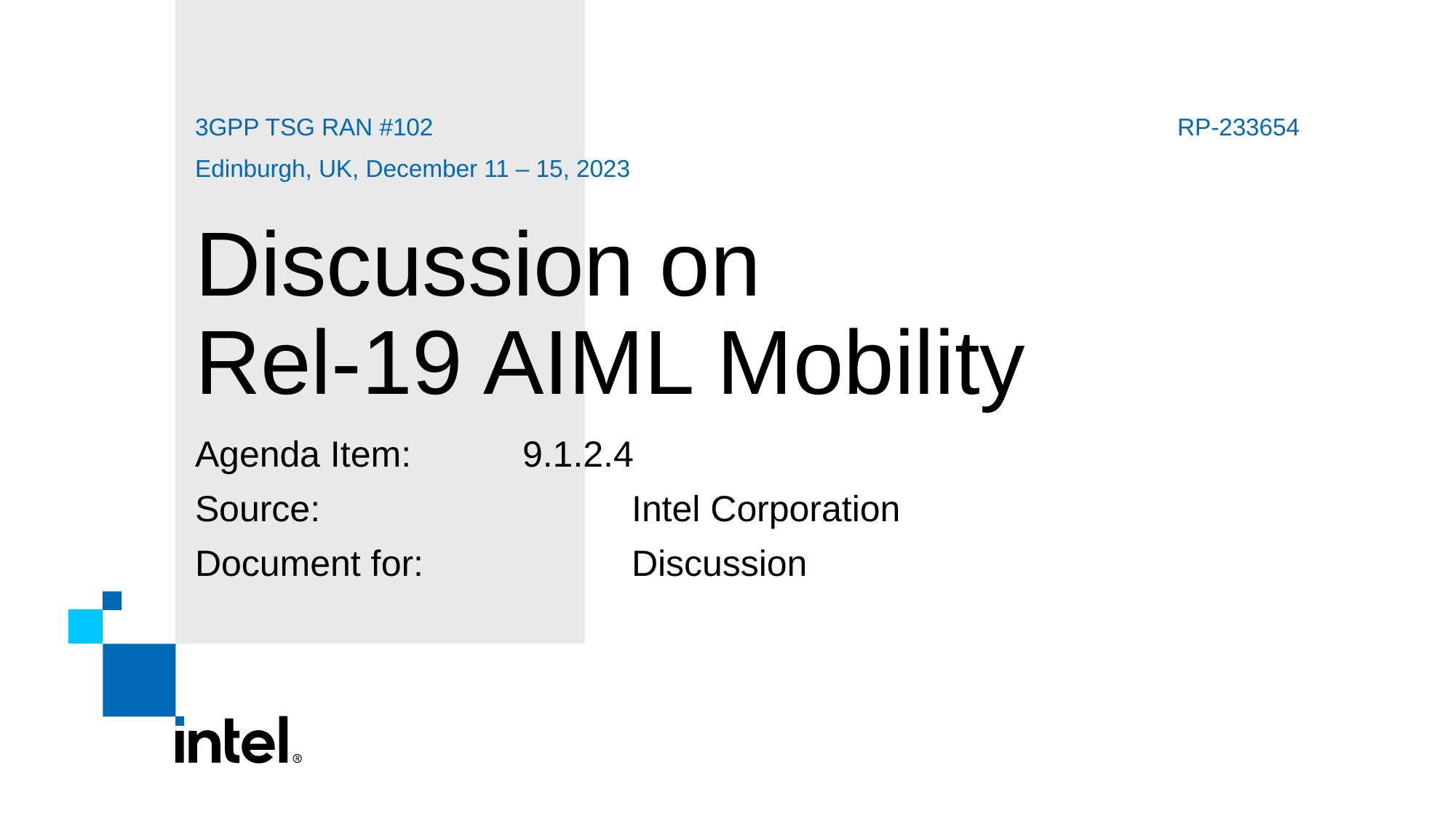

3GPP TSG RAN #102							RP-233654
Edinburgh, UK, December 11 – 15, 2023
# Discussion on Rel-19 AIML Mobility
Agenda Item:		9.1.2.4
Source: 			Intel Corporation
Document for:		Discussion